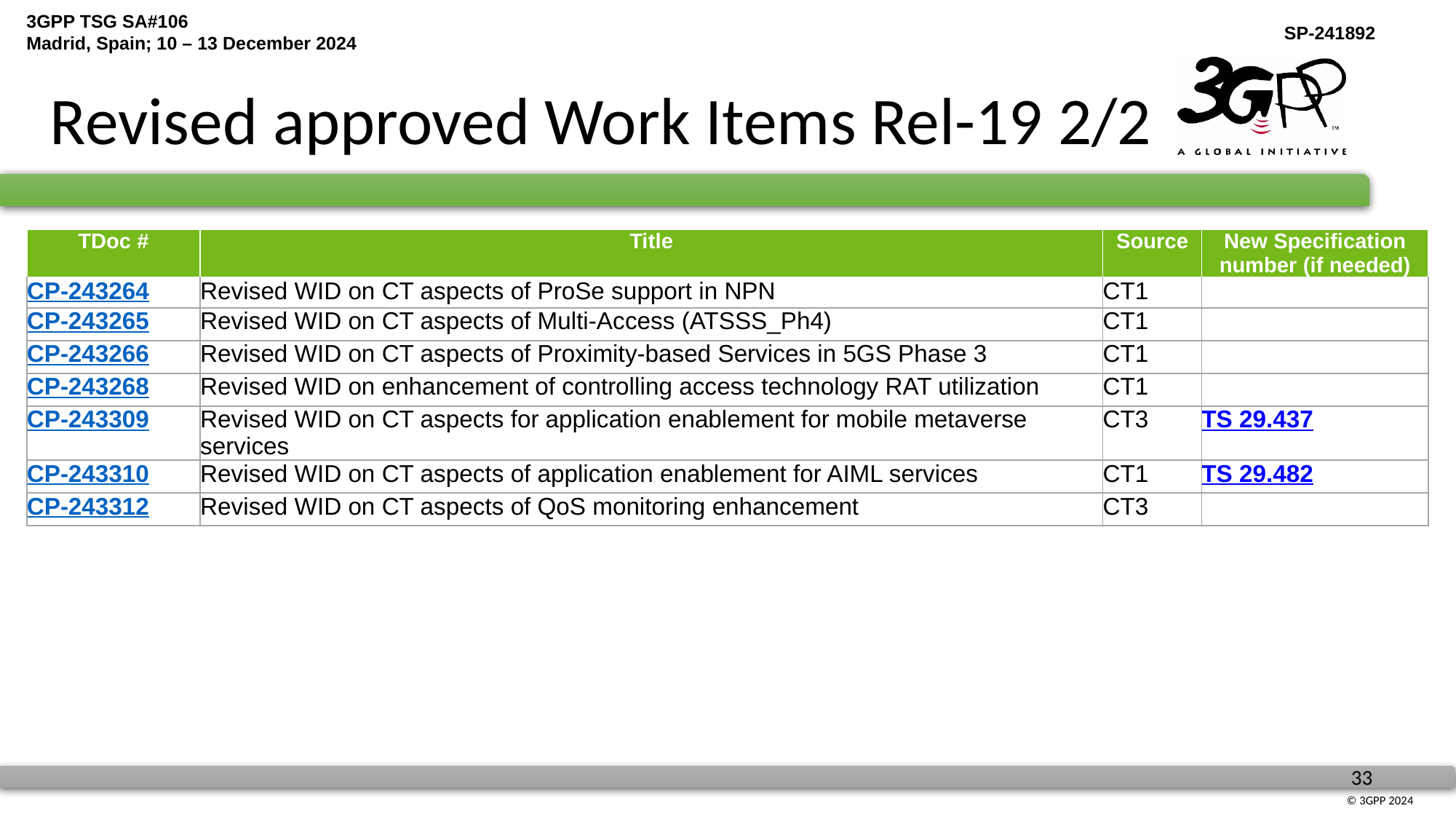

# Revised approved Work Items Rel-19 2/2
| TDoc # | Title | Source | New Specification number (if needed) |
| --- | --- | --- | --- |
| CP-243264 | Revised WID on CT aspects of ProSe support in NPN | CT1 |  |
| CP-243265 | Revised WID on CT aspects of Multi-Access (ATSSS\_Ph4) | CT1 |  |
| CP-243266 | Revised WID on CT aspects of Proximity-based Services in 5GS Phase 3 | CT1 |  |
| CP-243268 | Revised WID on enhancement of controlling access technology RAT utilization | CT1 |  |
| CP-243309 | Revised WID on CT aspects for application enablement for mobile metaverse services | CT3 | TS 29.437 |
| CP-243310 | Revised WID on CT aspects of application enablement for AIML services | CT1 | TS 29.482 |
| CP-243312 | Revised WID on CT aspects of QoS monitoring enhancement | CT3 |  |